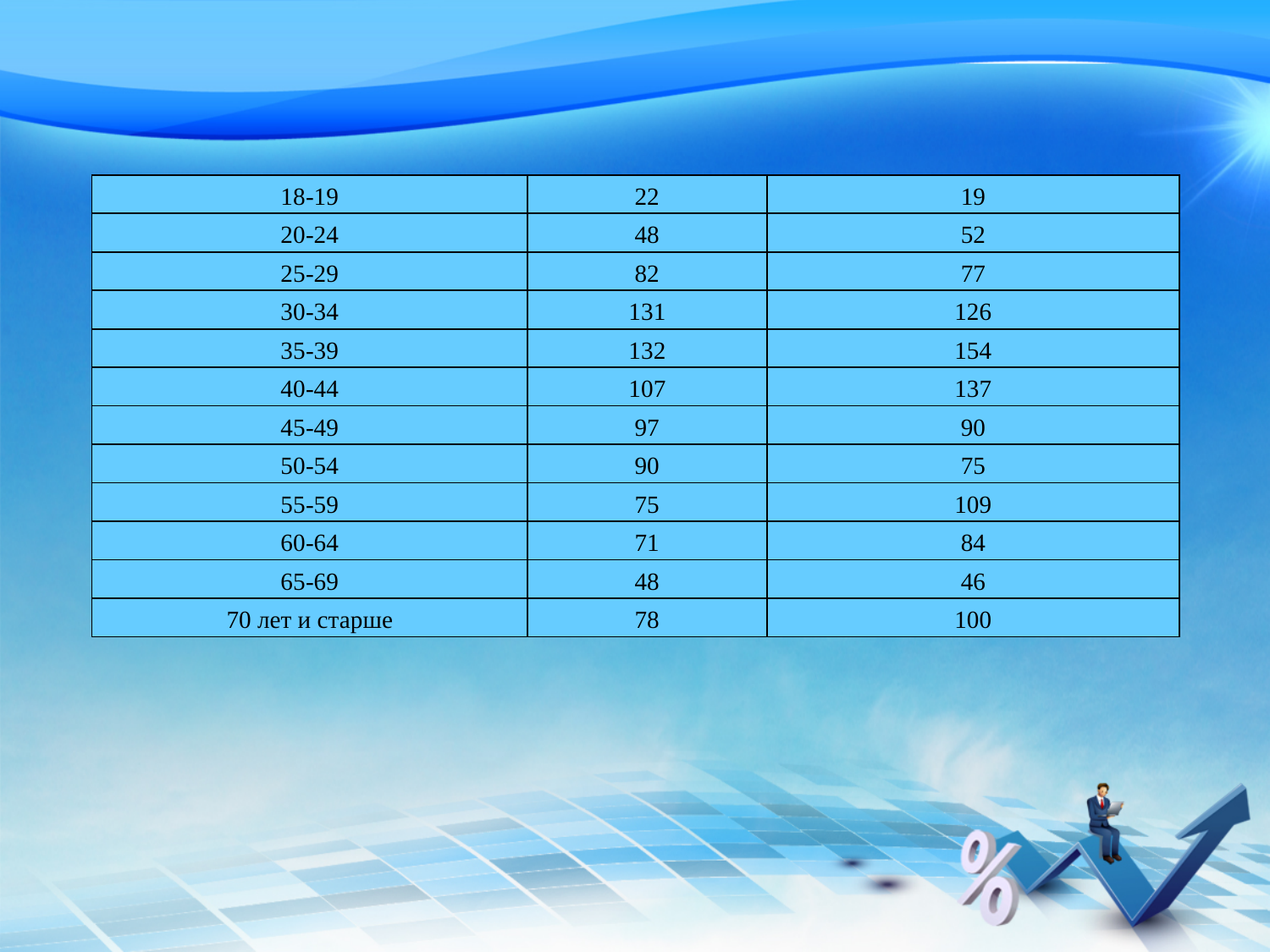

| 18-19 | 22 | 19 |
| --- | --- | --- |
| 20-24 | 48 | 52 |
| 25-29 | 82 | 77 |
| 30-34 | 131 | 126 |
| 35-39 | 132 | 154 |
| 40-44 | 107 | 137 |
| 45-49 | 97 | 90 |
| 50-54 | 90 | 75 |
| 55-59 | 75 | 109 |
| 60-64 | 71 | 84 |
| 65-69 | 48 | 46 |
| 70 лет и старше | 78 | 100 |